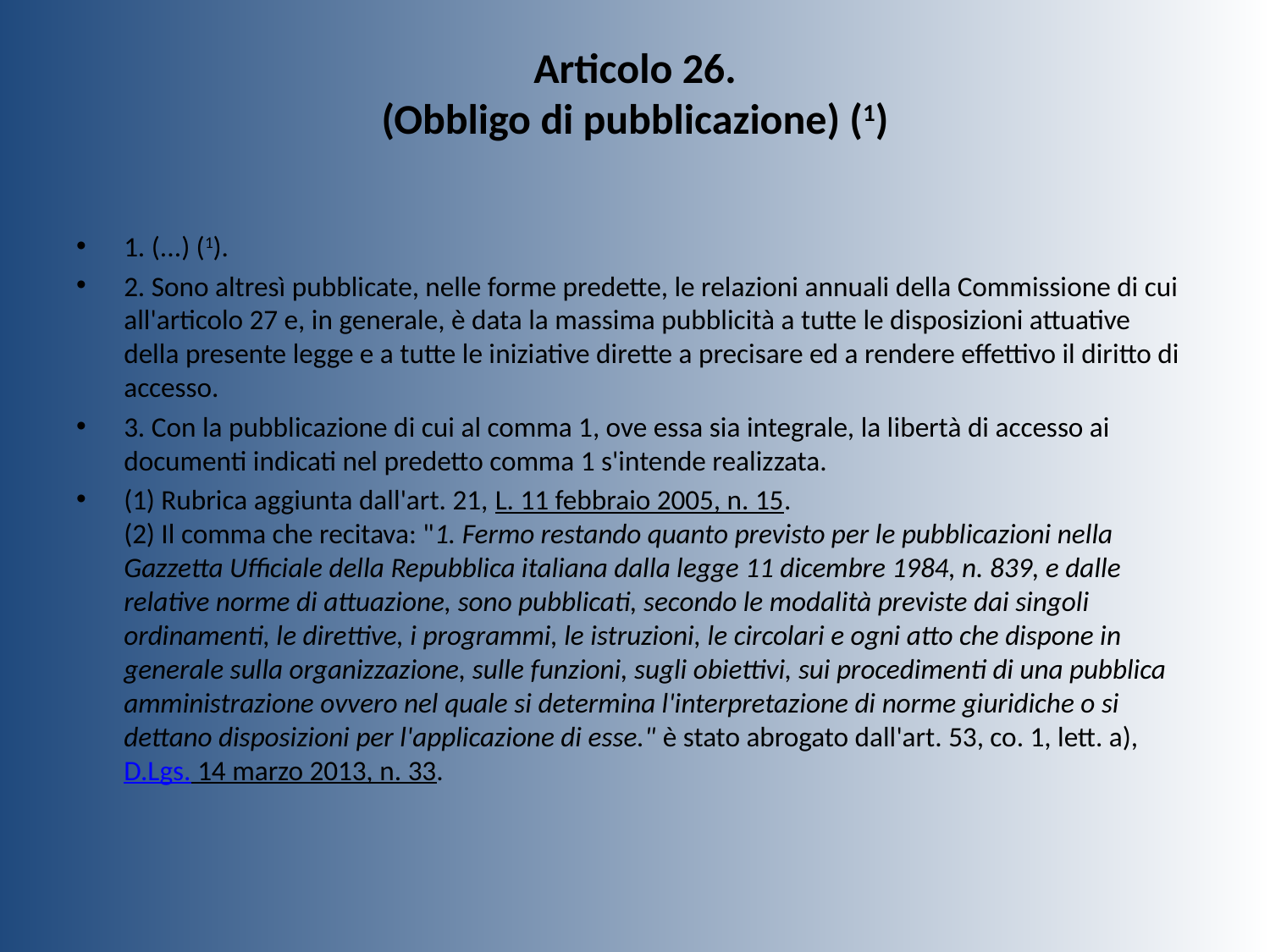

# Articolo 26. (Obbligo di pubblicazione) (1)
1. (...) (1).
2. Sono altresì pubblicate, nelle forme predette, le relazioni annuali della Commissione di cui all'articolo 27 e, in generale, è data la massima pubblicità a tutte le disposizioni attuative della presente legge e a tutte le iniziative dirette a precisare ed a rendere effettivo il diritto di accesso.
3. Con la pubblicazione di cui al comma 1, ove essa sia integrale, la libertà di accesso ai documenti indicati nel predetto comma 1 s'intende realizzata.
(1) Rubrica aggiunta dall'art. 21, L. 11 febbraio 2005, n. 15.
(2) Il comma che recitava: "1. Fermo restando quanto previsto per le pubblicazioni nella Gazzetta Ufficiale della Repubblica italiana dalla legge 11 dicembre 1984, n. 839, e dalle relative norme di attuazione, sono pubblicati, secondo le modalità previste dai singoli ordinamenti, le direttive, i programmi, le istruzioni, le circolari e ogni atto che dispone in generale sulla organizzazione, sulle funzioni, sugli obiettivi, sui procedimenti di una pubblica amministrazione ovvero nel quale si determina l'interpretazione di norme giuridiche o si dettano disposizioni per l'applicazione di esse." è stato abrogato dall'art. 53, co. 1, lett. a),D.Lgs. 14 marzo 2013, n. 33.